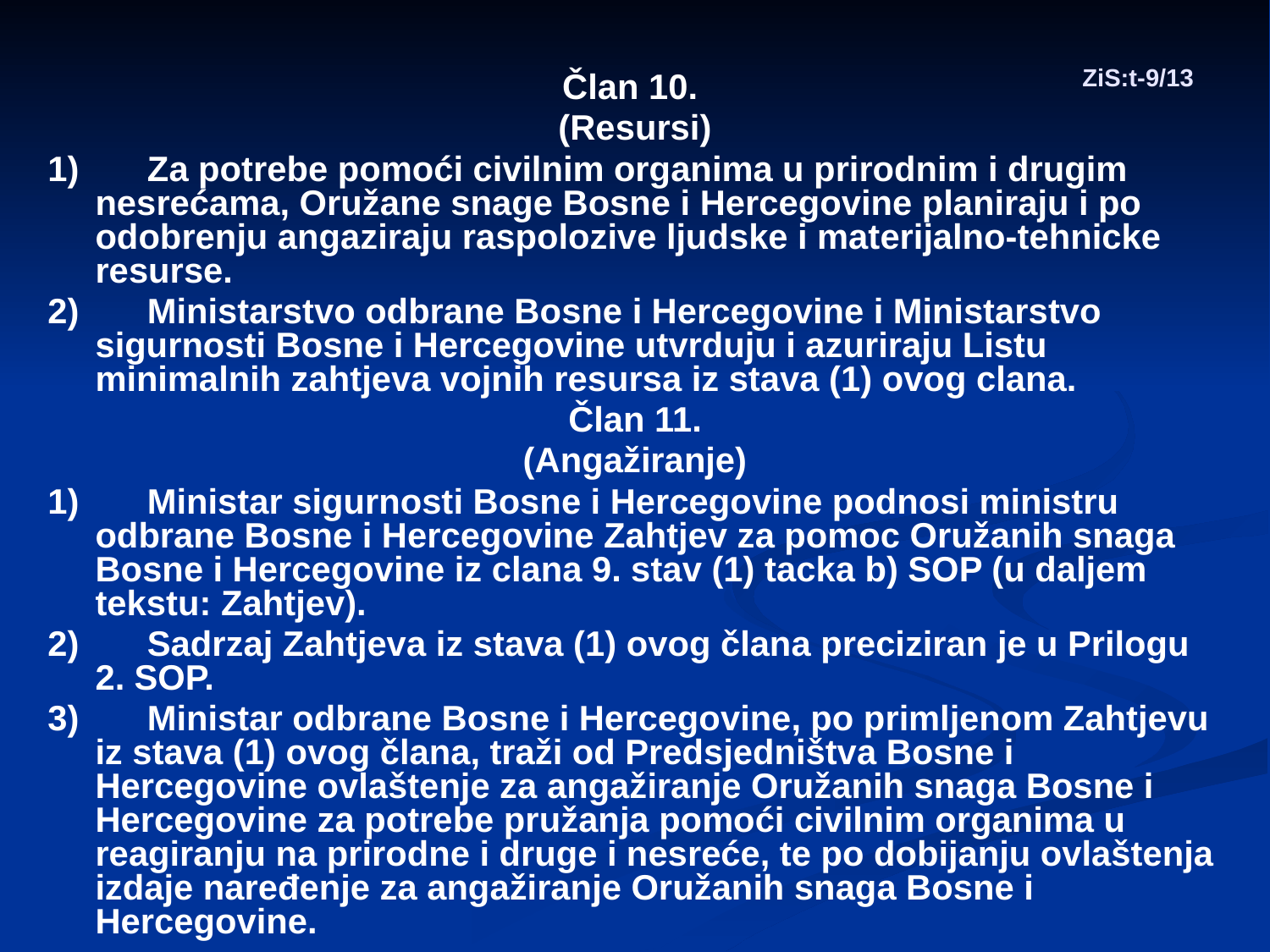

# ZiS:t-9/13
Član 10.
(Resursi)
1)       Za potrebe pomoći civilnim organima u prirodnim i drugim nesrećama, Oružane snage Bosne i Hercegovine planiraju i po odobrenju angaziraju raspolozive ljudske i materijalno-tehnicke resurse.
2)       Ministarstvo odbrane Bosne i Hercegovine i Ministarstvo sigurnosti Bosne i Hercegovine utvrduju i azuriraju Listu minimalnih zahtjeva vojnih resursa iz stava (1) ovog clana.
Član 11.
(Angažiranje)
1)       Ministar sigurnosti Bosne i Hercegovine podnosi ministru odbrane Bosne i Hercegovine Zahtjev za pomoc Oružanih snaga Bosne i Hercegovine iz clana 9. stav (1) tacka b) SOP (u daljem tekstu: Zahtjev).
2)       Sadrzaj Zahtjeva iz stava (1) ovog člana preciziran je u Prilogu 2. SOP.
3)       Ministar odbrane Bosne i Hercegovine, po primljenom Zahtjevu iz stava (1) ovog člana, traži od Predsjedništva Bosne i Hercegovine ovlaštenje za angažiranje Oružanih snaga Bosne i Hercegovine za potrebe pružanja pomoći civilnim organima u reagiranju na prirodne i druge i nesreće, te po dobijanju ovlaštenja izdaje naređenje za angažiranje Oružanih snaga Bosne i Hercegovine.